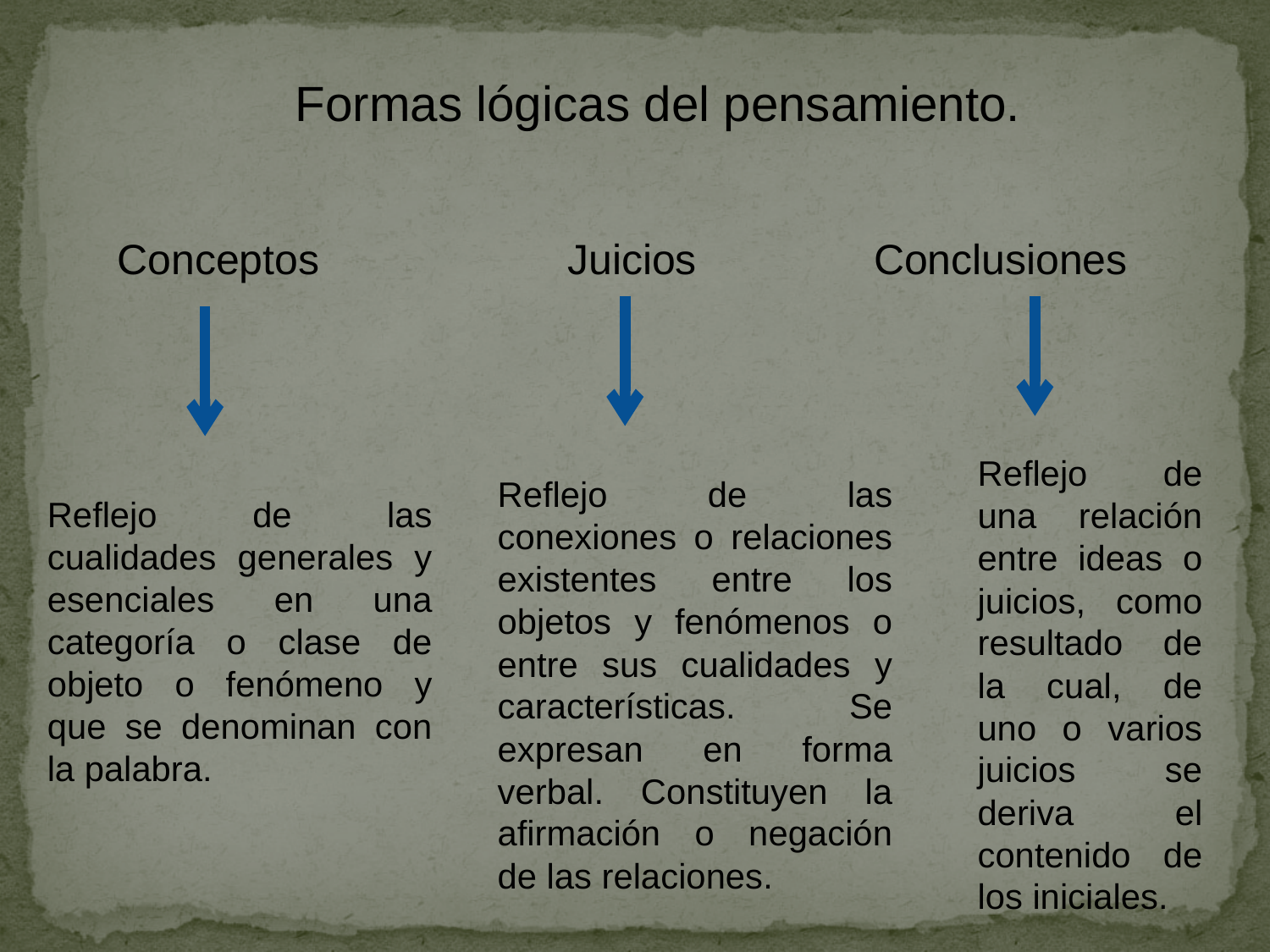

Formas lógicas del pensamiento.
Conceptos                     Juicios               Conclusiones
Reflejo de una relación entre ideas o juicios, como resultado de la cual, de uno o varios juicios se deriva el contenido de los iniciales.
Reflejo de las conexiones o relaciones existentes entre los objetos y fenómenos o entre sus cualidades y características. Se expresan en forma verbal. Constituyen la afirmación o negación de las relaciones.
Reflejo de las cualidades generales y esenciales en una categoría o clase de objeto o fenómeno y que se denominan con la palabra.